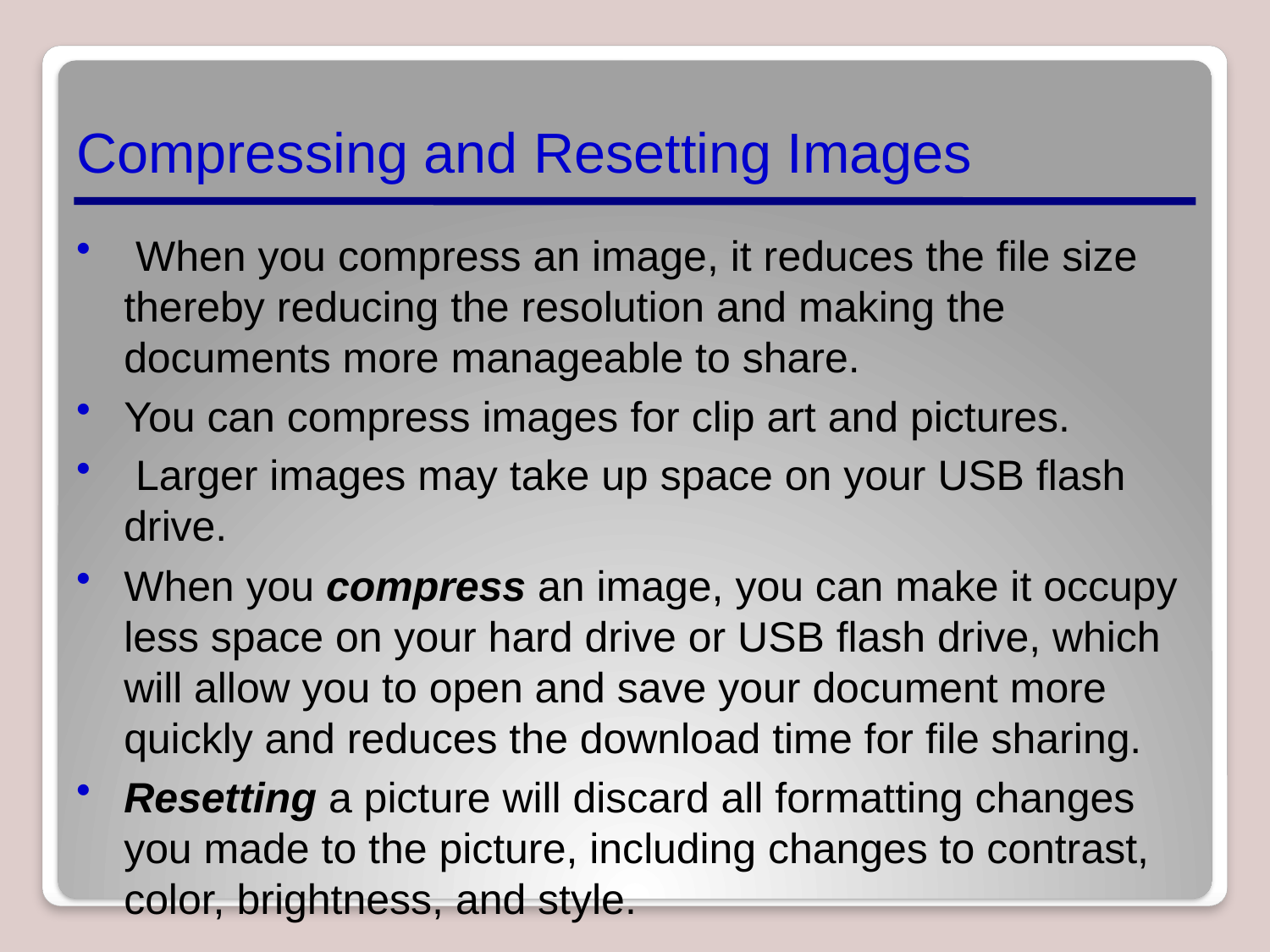

# Compressing and Resetting Images
 When you compress an image, it reduces the file size thereby reducing the resolution and making the documents more manageable to share.
You can compress images for clip art and pictures.
 Larger images may take up space on your USB flash drive.
When you compress an image, you can make it occupy less space on your hard drive or USB flash drive, which will allow you to open and save your document more quickly and reduces the download time for file sharing.
Resetting a picture will discard all formatting changes you made to the picture, including changes to contrast, color, brightness, and style.